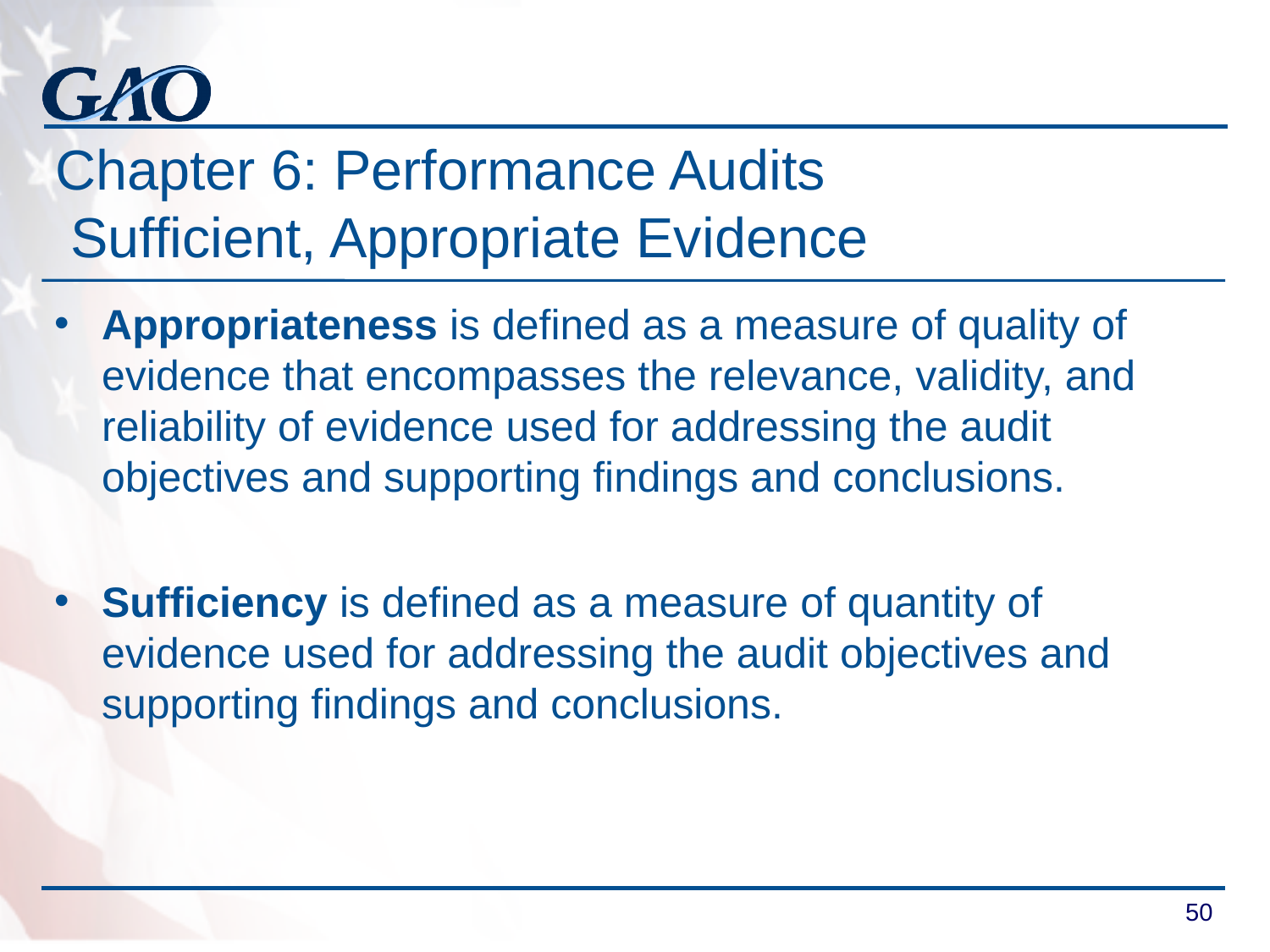

# Chapter 6: Performance Audits Sufficient, Appropriate Evidence
Appropriateness is defined as a measure of quality of evidence that encompasses the relevance, validity, and reliability of evidence used for addressing the audit objectives and supporting findings and conclusions.

Sufficiency is defined as a measure of quantity of evidence used for addressing the audit objectives and  supporting findings and conclusions.

50